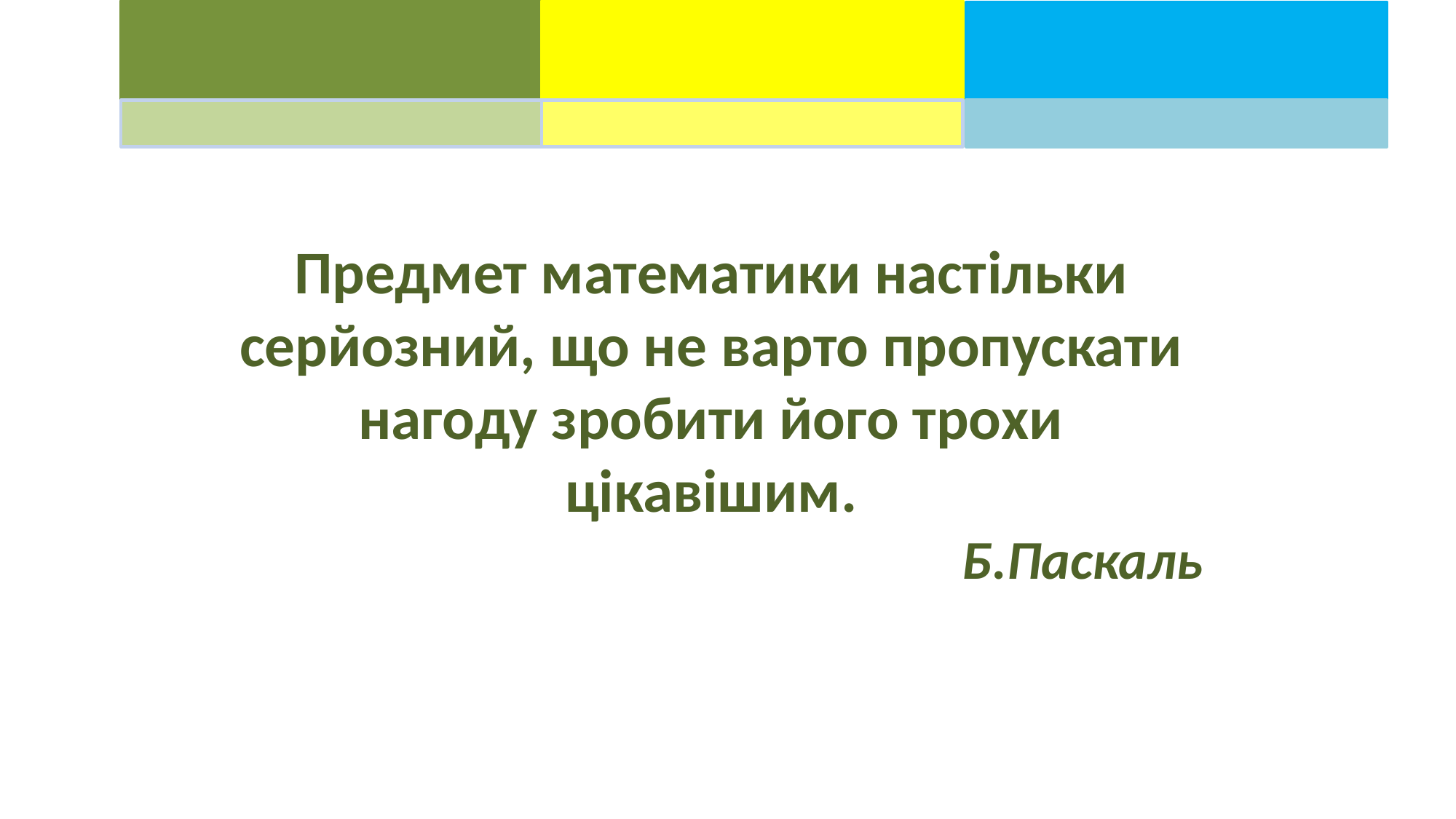

Предмет математики настільки серйозний, що не варто пропускати нагоду зробити його трохи цікавішим.
Б.Паскаль